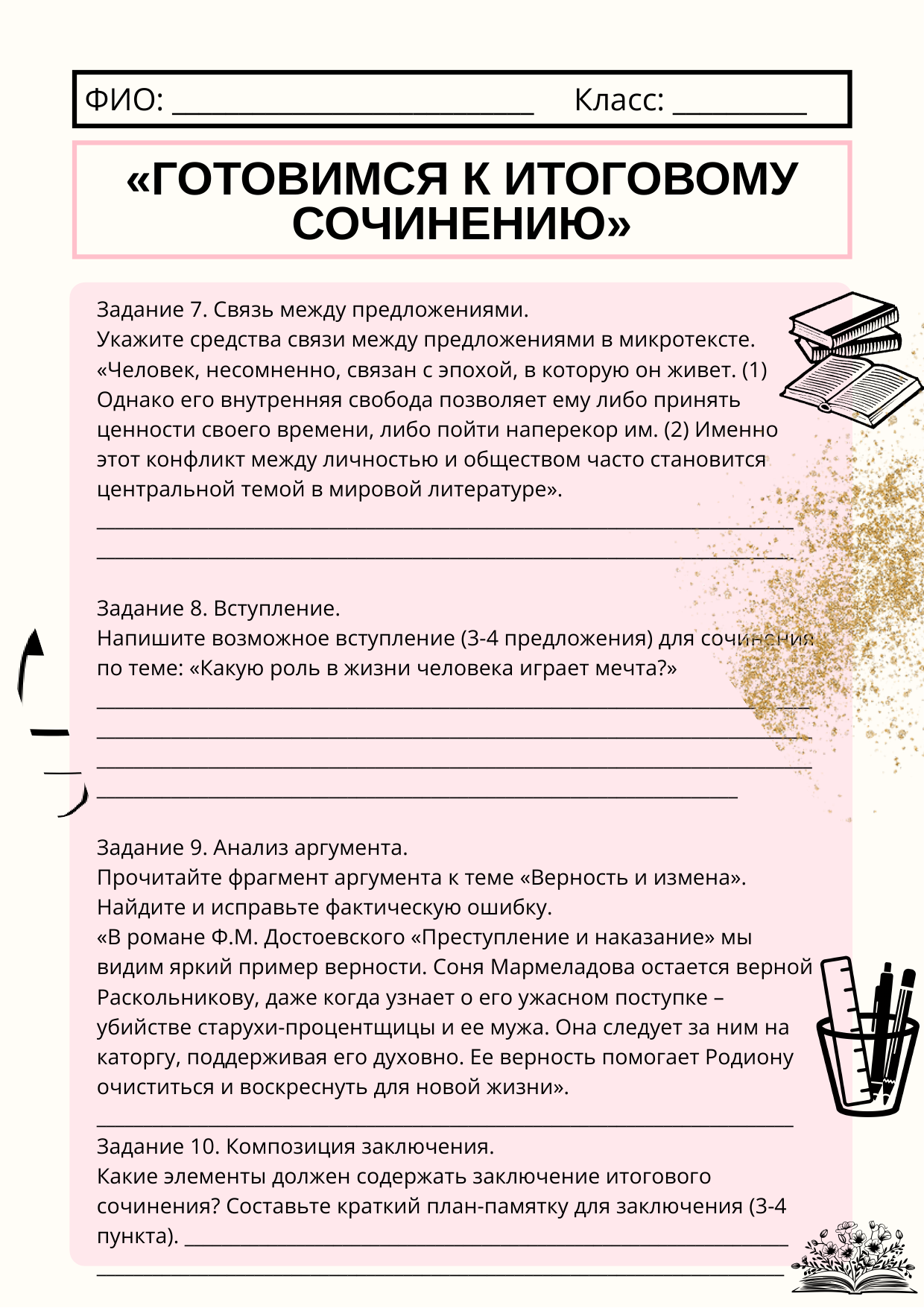

ФИО: ___________________________     Класс: __________

«ГОТОВИМСЯ К ИТОГОВОМУ СОЧИНЕНИЮ»

Задание 7. Связь между предложениями.
Укажите средства связи между предложениями в микротексте.
«Человек, несомненно, связан с эпохой, в которую он живет. (1) Однако его внутренняя свобода позволяет ему либо принять ценности своего времени, либо пойти наперекор им. (2) Именно этот конфликт между личностью и обществом часто становится центральной темой в мировой литературе».
___________________________________________________________________________
___________________________________________________________________________

Задание 8. Вступление.
Напишите возможное вступление (3-4 предложения) для сочинения по теме: «Какую роль в жизни человека играет мечта?»
____________________________________________________________________________________________________________________________________________________________________________________________________________________________________________________________________________________________________________

Задание 9. Анализ аргумента.
Прочитайте фрагмент аргумента к теме «Верность и измена». Найдите и исправьте фактическую ошибку.
«В романе Ф.М. Достоевского «Преступление и наказание» мы видим яркий пример верности. Соня Мармеладова остается верной Раскольникову, даже когда узнает о его ужасном поступке – убийстве старухи-процентщицы и ее мужа. Она следует за ним на каторгу, поддерживая его духовно. Ее верность помогает Родиону очиститься и воскреснуть для новой жизни».
___________________________________________________________________________
Задание 10. Композиция заключения.
Какие элементы должен содержать заключение итогового сочинения? Составьте краткий план-памятку для заключения (3-4 пункта). _________________________________________________________________
__________________________________________________________________________